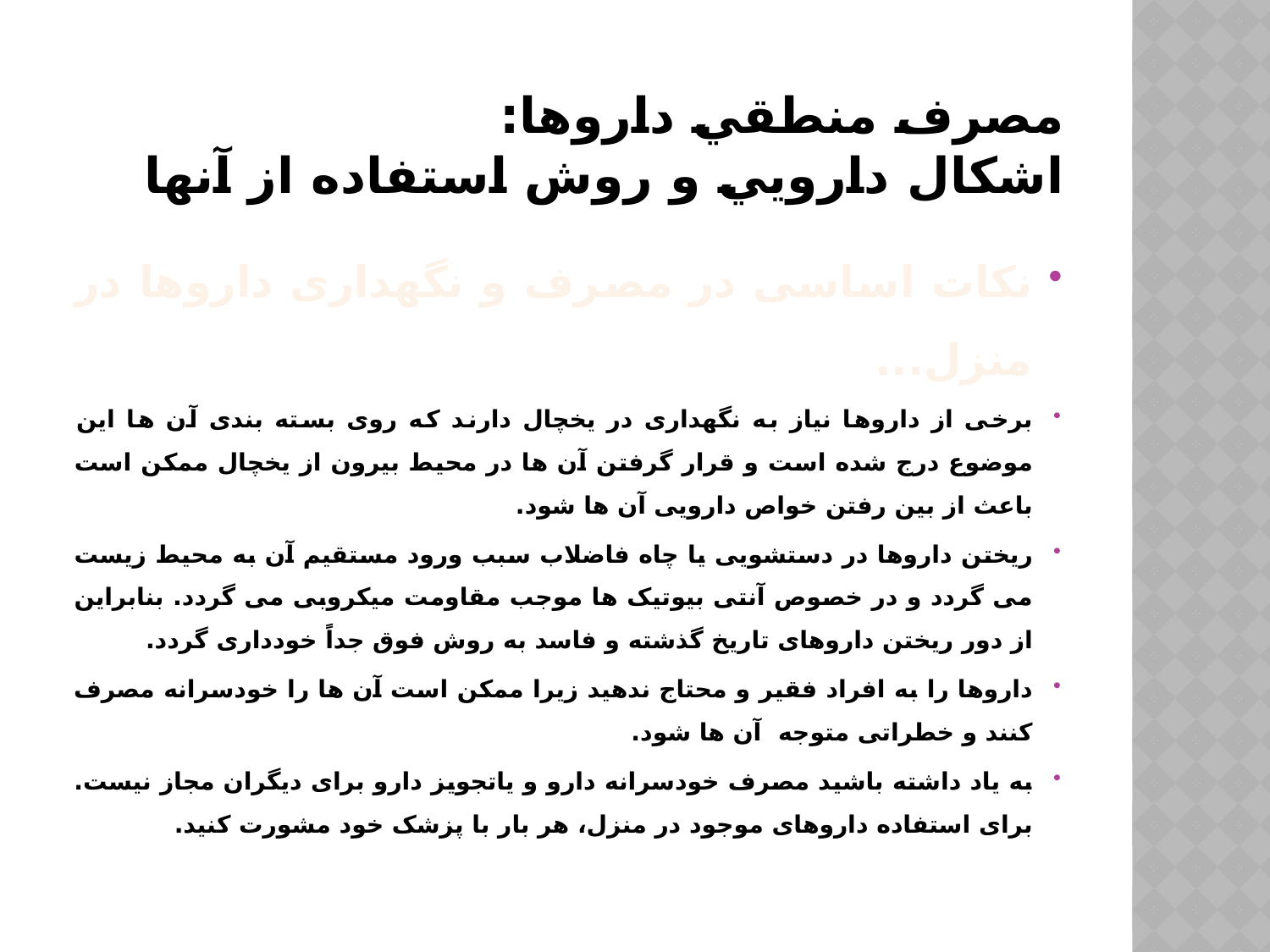

# مصرف منطقي داروها: اشكال دارويي و روش استفاده از آنها
نکات اساسی در مصرف و نگهداری داروها در منزل...
برخی از داروها نیاز به نگهداری در یخچال دارند که روی بسته بندی آن ها این موضوع درج شده است و قرار گرفتن آن ها در محیط بیرون از یخچال ممکن است باعث از بین رفتن خواص دارویی آن ها شود.
ریختن داروها در دستشویی یا چاه فاضلاب سبب ورود مستقیم آن به محیط زیست می گردد و در خصوص آنتی بیوتیک ها موجب مقاومت میکروبی می گردد. بنابراین از دور ریختن داروهای تاریخ گذشته و فاسد به روش فوق جداً خودداری گردد.
داروها را به افراد فقیر و محتاج ندهید زیرا ممکن است آن ها را خودسرانه مصرف کنند و خطراتی متوجه  آن ها شود.
به یاد داشته باشید مصرف خودسرانه دارو و یاتجویز دارو برای دیگران مجاز نیست. برای استفاده داروهای موجود در منزل، هر بار با پزشک خود مشورت کنید.